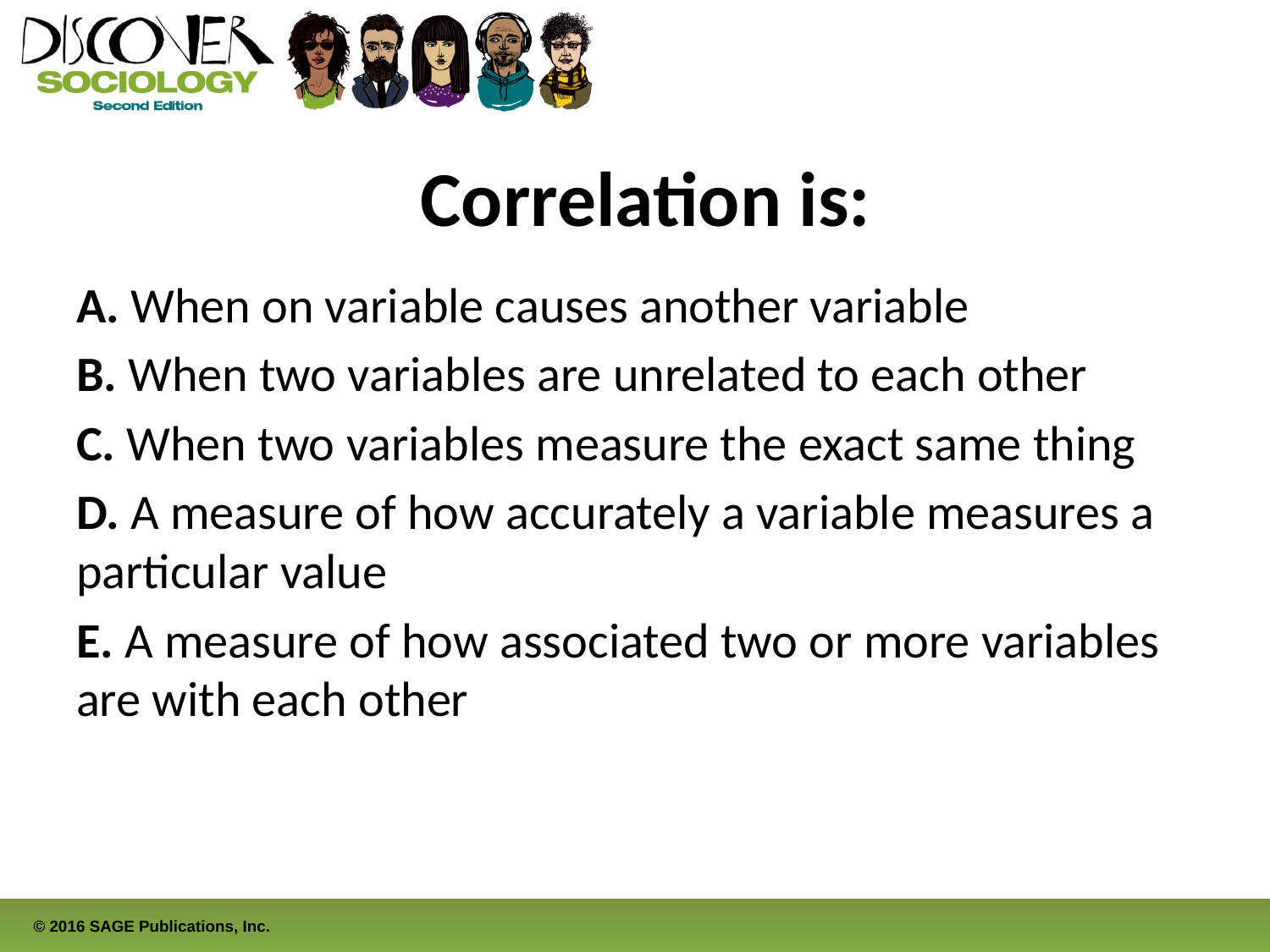

# Correlation is:
A. When on variable causes another variable
B. When two variables are unrelated to each other
C. When two variables measure the exact same thing
D. A measure of how accurately a variable measures a particular value
E. A measure of how associated two or more variables are with each other